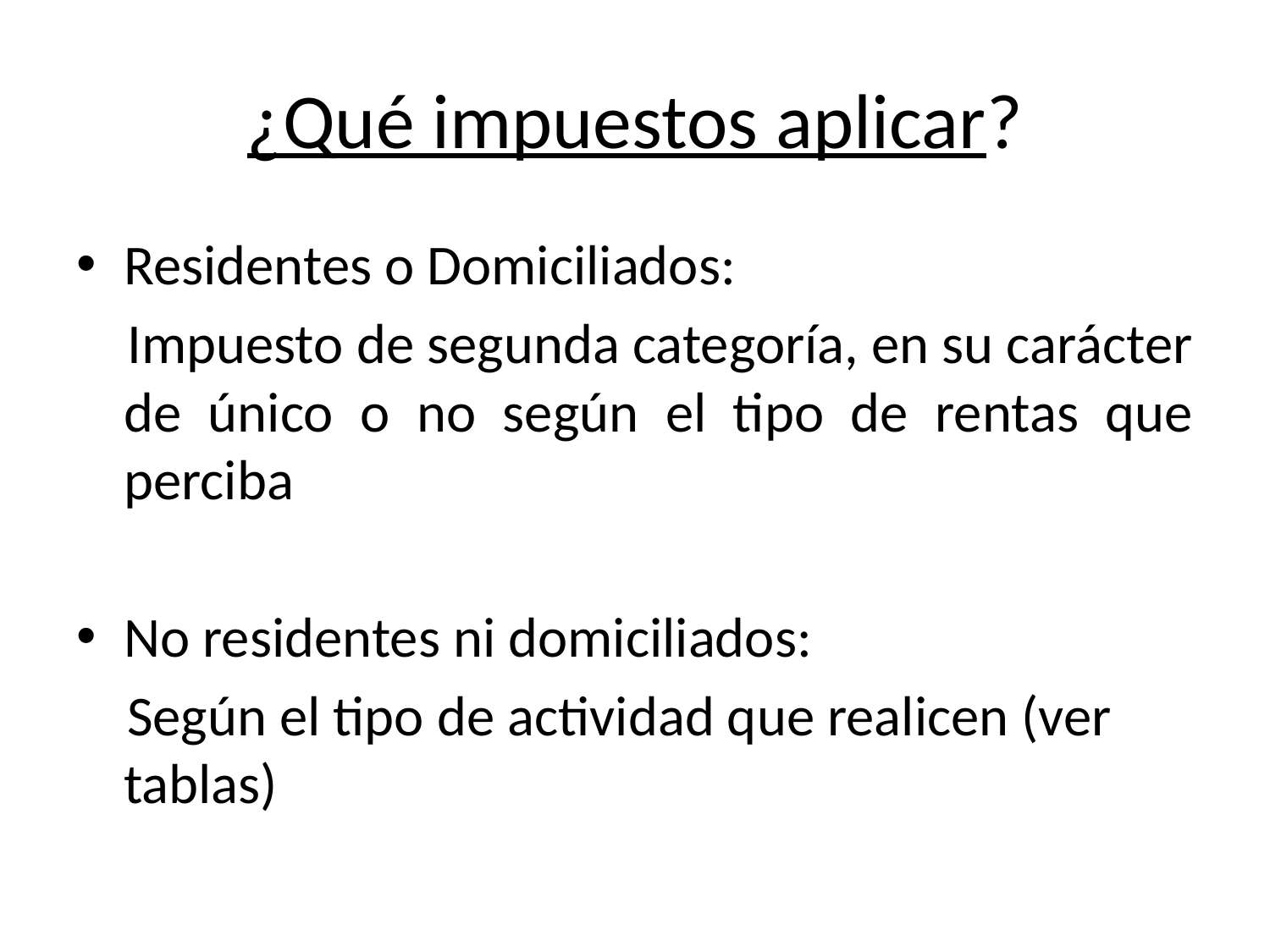

# ¿Qué impuestos aplicar?
Residentes o Domiciliados:
    Impuesto de segunda categoría, en su carácter de único o no según el tipo de rentas que perciba

No residentes ni domiciliados:
    Según el tipo de actividad que realicen (ver tablas)